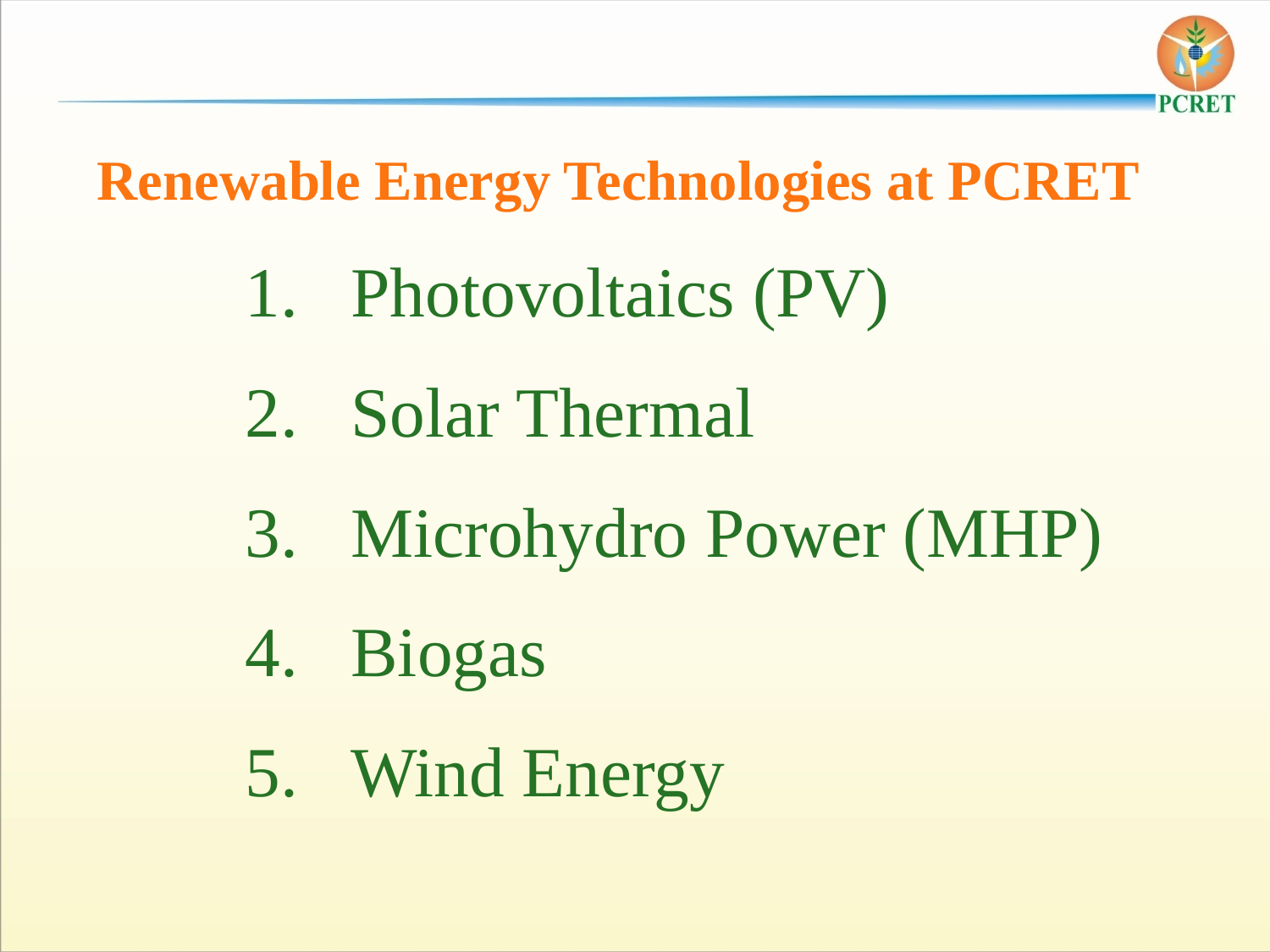

Renewable Energy Technologies at PCRET
   Photovoltaics (PV)
   Solar Thermal
   Microhydro Power (MHP)
   Biogas
   Wind Energy